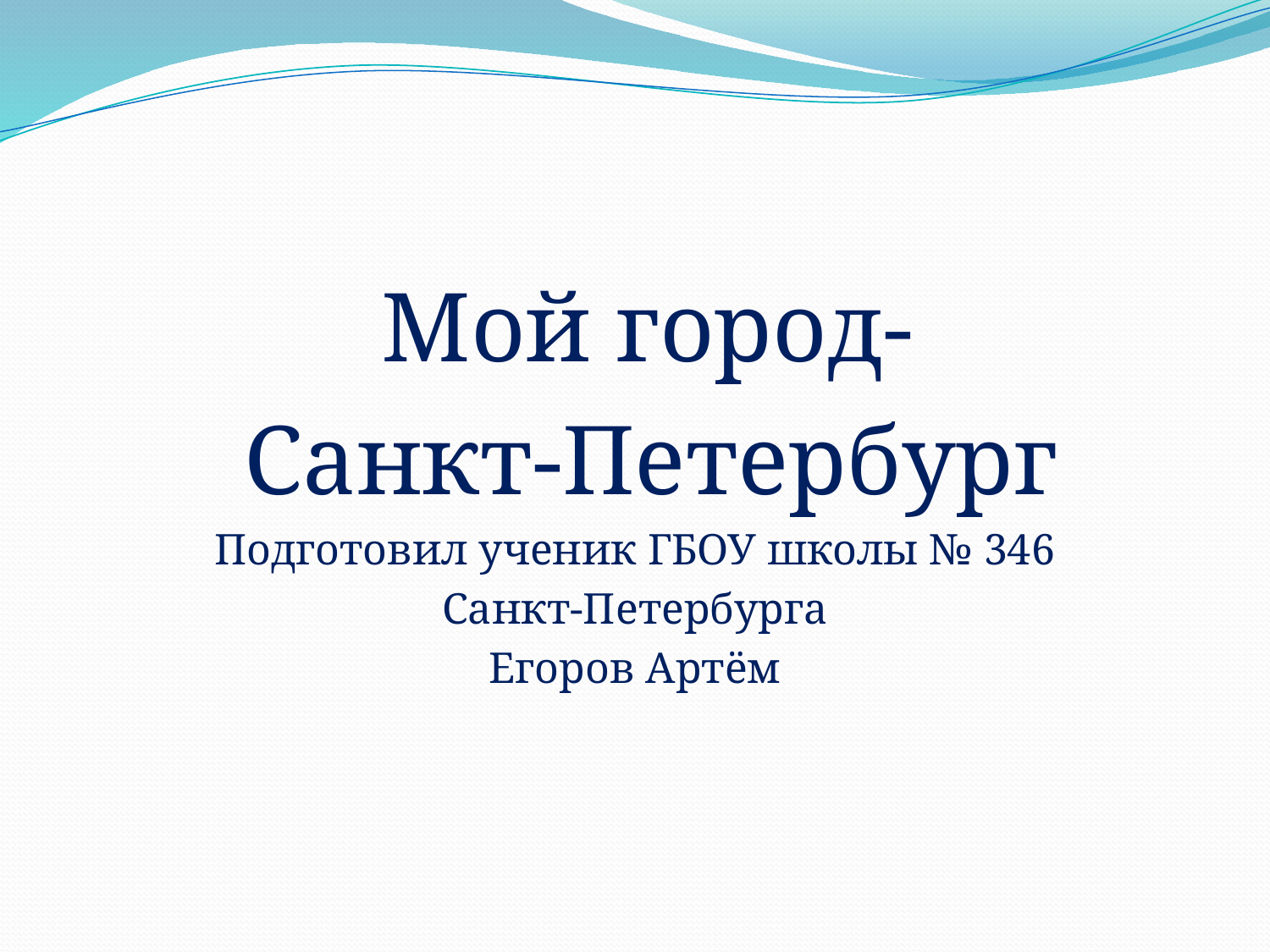

#

   Мой город-
  Санкт-Петербург
Подготовил ученик ГБОУ школы № 346
Санкт-Петербурга
Егоров Артём